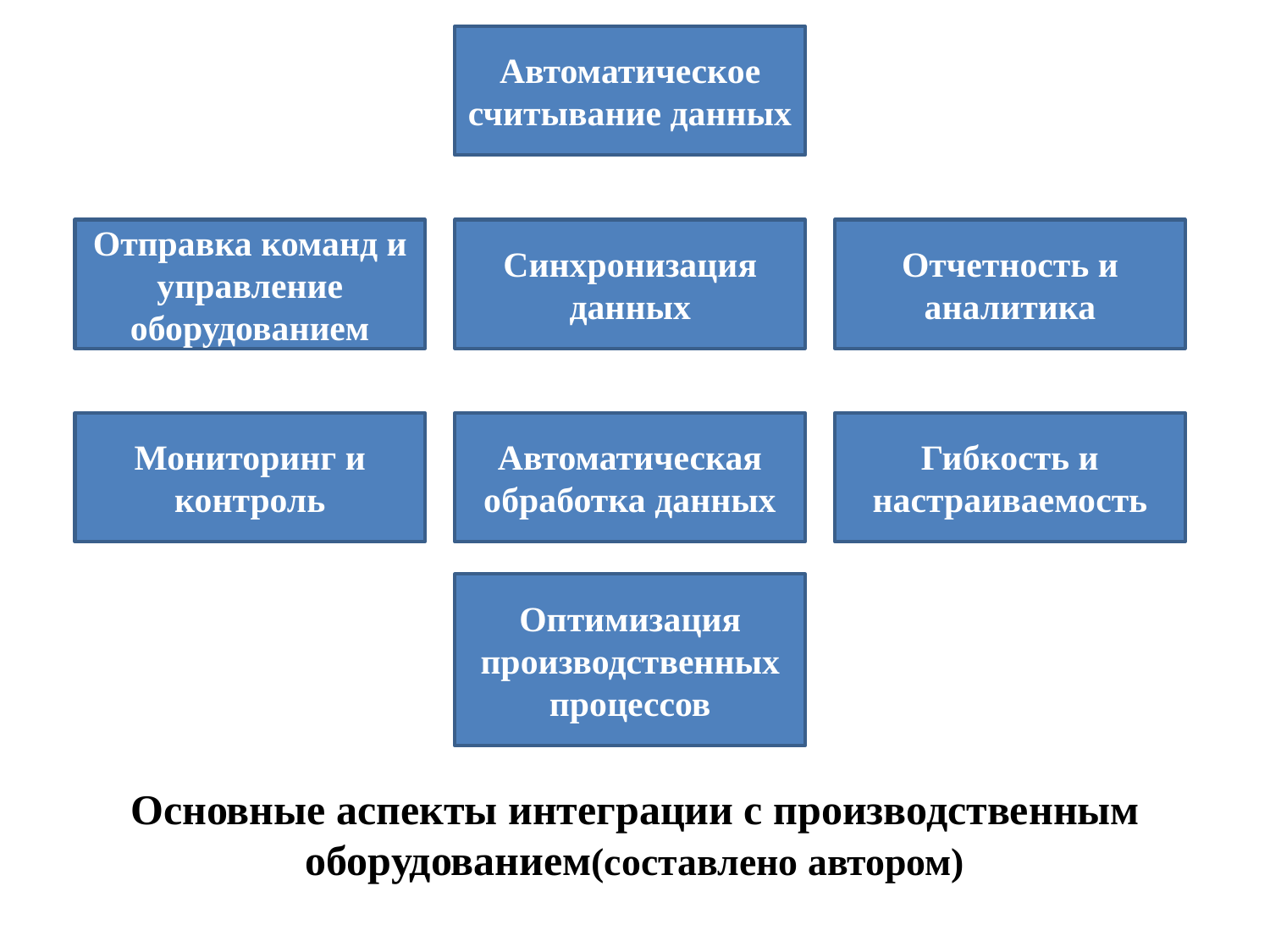

Автоматическое считывание данных
Отправка команд и управление оборудованием
Синхронизация данных
Отчетность и аналитика
Мониторинг и контроль
Автоматическая обработка данных
Гибкость и настраиваемость
Оптимизация производственных процессов
Основные аспекты интеграции с производственным оборудованием(составлено автором)